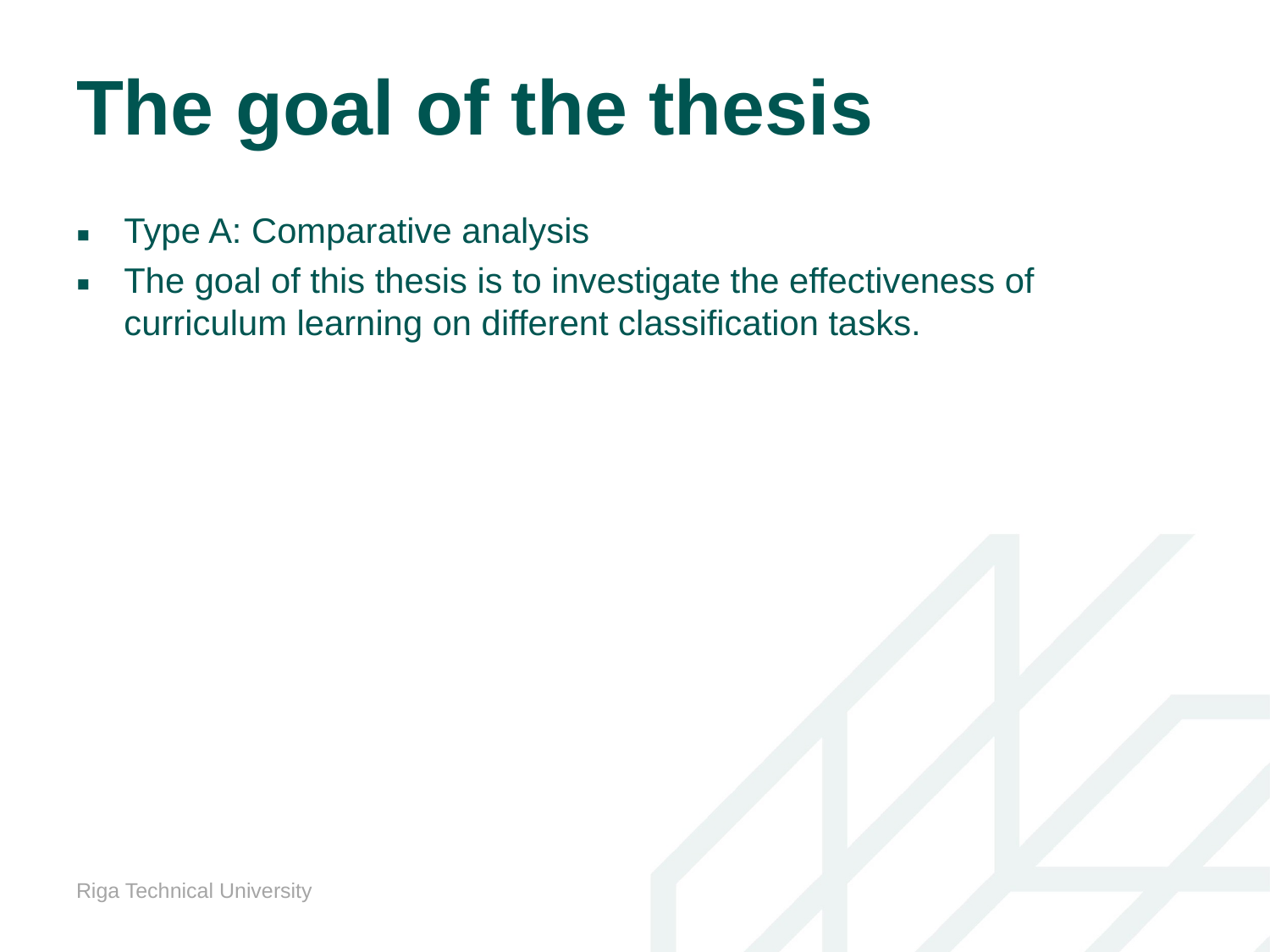

# The goal of the thesis
Type A: Comparative analysis
The goal of this thesis is to investigate the effectiveness of curriculum learning on different classification tasks.
Riga Technical University